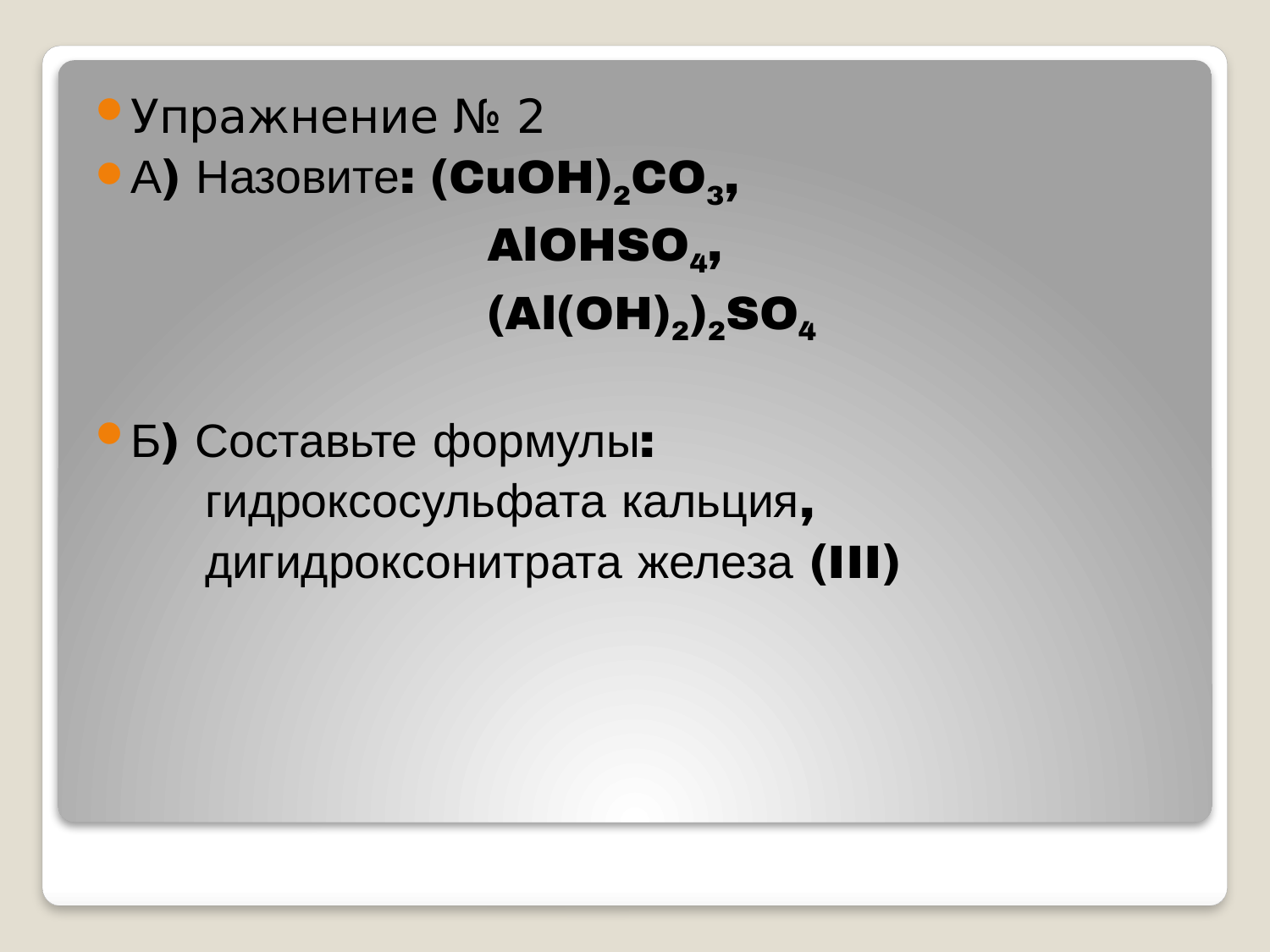

Упражнение № 2
А) Назовите: (CuOH)2CO3,
                         AlOHSO4,
                         (Al(OH)2)2SO4

Б) Составьте формулы:
       гидроксосульфата кальция,
       дигидроксонитрата железа (III)

#